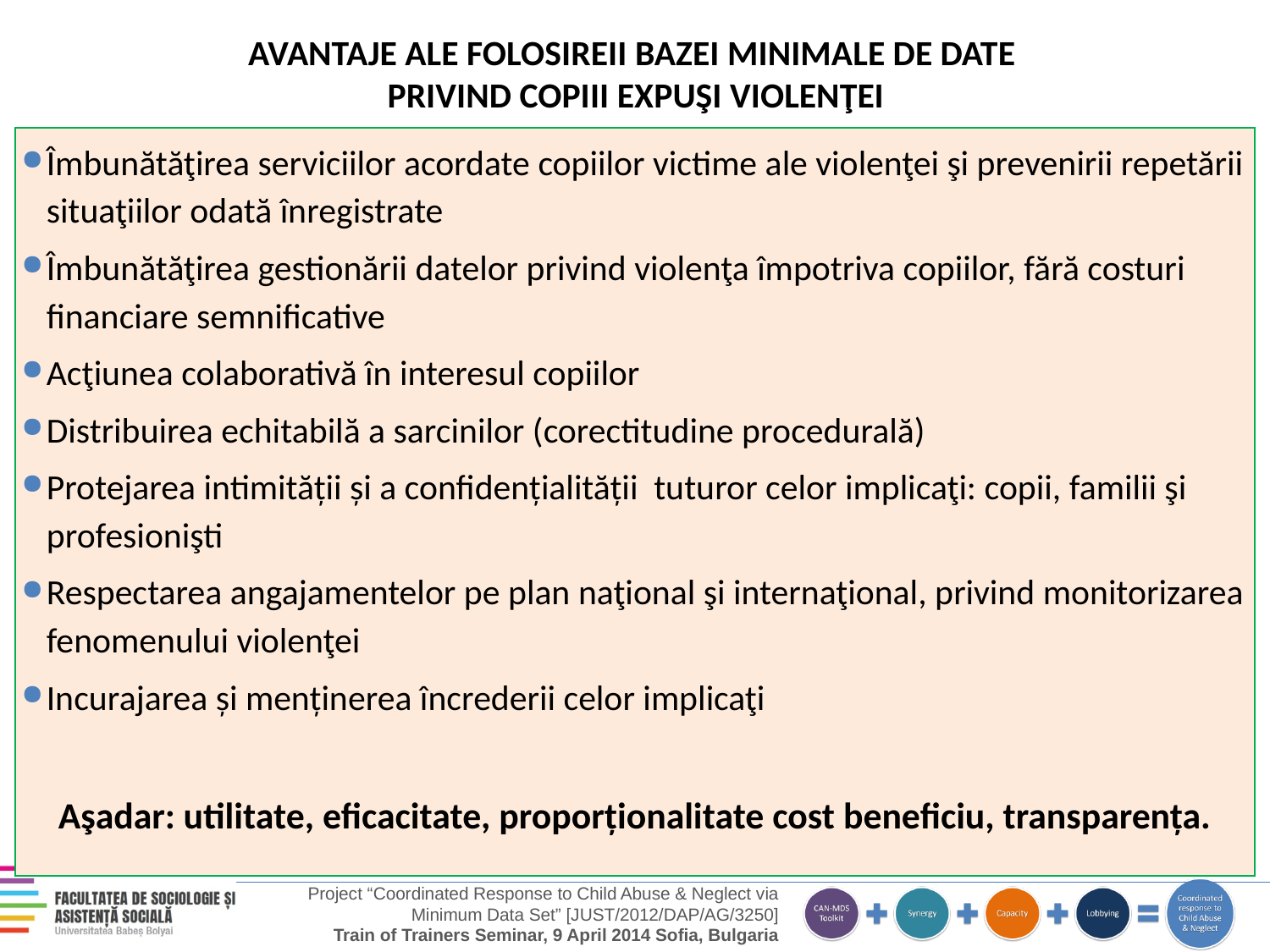

# AVANTAJE ALE FOLOSIREII BAZEI MINIMALE DE DATE PRIVIND COPIII EXPUŞI VIOLENŢEI
Îmbunătăţirea serviciilor acordate copiilor victime ale violenţei şi prevenirii repetării situaţiilor odată înregistrate
Îmbunătăţirea gestionării datelor privind violenţa împotriva copiilor, fără costuri financiare semnificative
Acţiunea colaborativă în interesul copiilor
Distribuirea echitabilă a sarcinilor (corectitudine procedurală)
Protejarea intimității și a confidențialității  tuturor celor implicaţi: copii, familii şi profesionişti
Respectarea angajamentelor pe plan naţional şi internaţional, privind monitorizarea fenomenului violenţei
Incurajarea și menținerea încrederii celor implicaţi

Aşadar: utilitate, eficacitate, proporționalitate cost beneficiu, transparența.